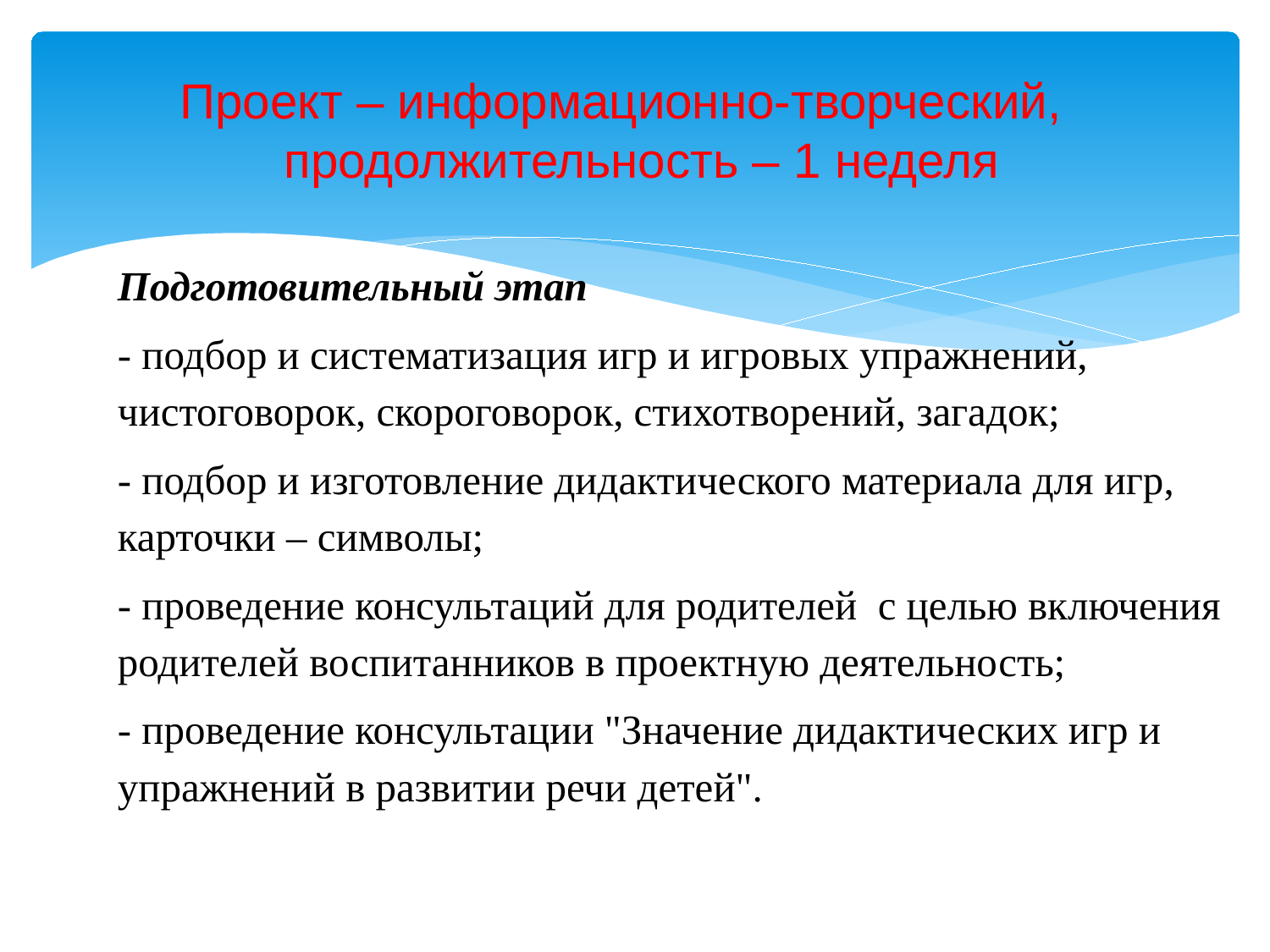

# Проект – информационно-творческий, продолжительность – 1 неделя
Подготовительный этап
- подбор и систематизация игр и игровых упражнений, чистоговорок, скороговорок, стихотворений, загадок;
- подбор и изготовление дидактического материала для игр, карточки – символы;
- проведение консультаций для родителей  с целью включения родителей воспитанников в проектную деятельность;
- проведение консультации "Значение дидактических игр и упражнений в развитии речи детей".